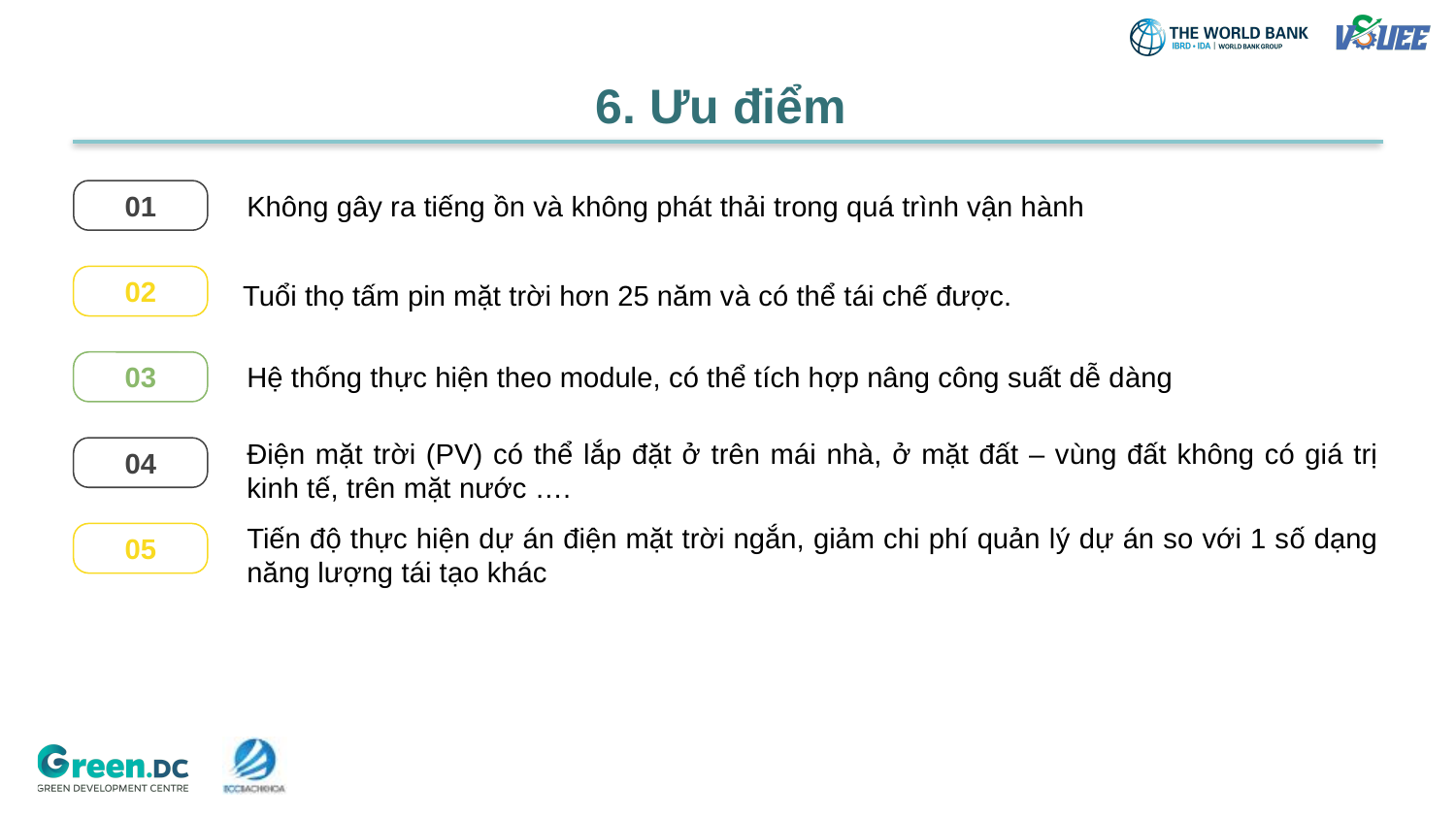

6. Ưu điểm
01
Không gây ra tiếng ồn và không phát thải trong quá trình vận hành
02
Tuổi thọ tấm pin mặt trời hơn 25 năm và có thể tái chế được.
03
Hệ thống thực hiện theo module, có thể tích hợp nâng công suất dễ dàng
04
Điện mặt trời (PV) có thể lắp đặt ở trên mái nhà, ở mặt đất – vùng đất không có giá trị kinh tế, trên mặt nước ….
05
Tiến độ thực hiện dự án điện mặt trời ngắn, giảm chi phí quản lý dự án so với 1 số dạng năng lượng tái tạo khác